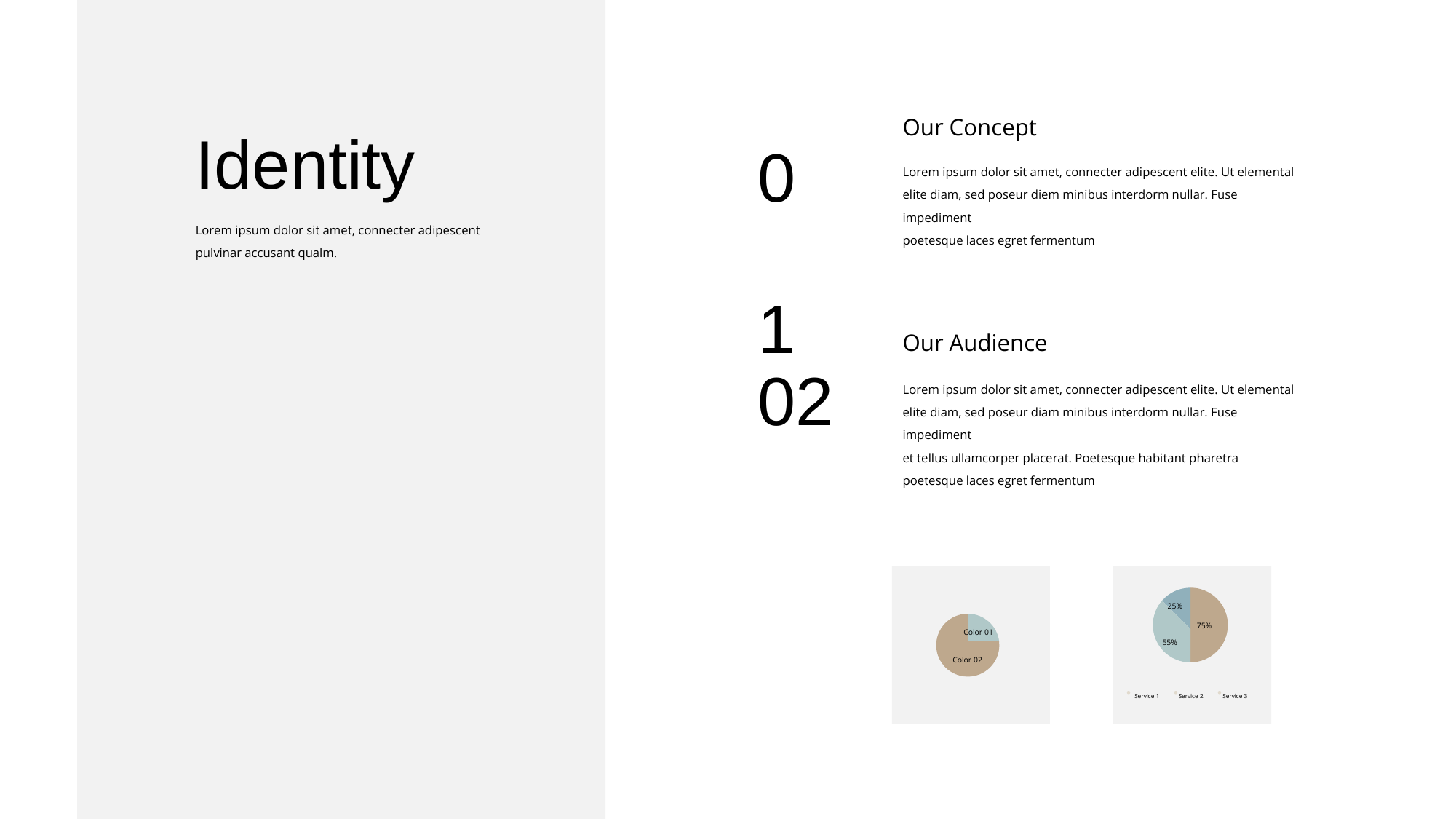

Identity
Lorem ipsum dolor sit amet, connecter adipescent pulvinar accusant qualm.
01
Our Concept
Lorem ipsum dolor sit amet, connecter adipescent elite. Ut elemental
elite diam, sed poseur diem minibus interdorm nullar. Fuse impediment
poetesque laces egret fermentum
02
Our Audience
Lorem ipsum dolor sit amet, connecter adipescent elite. Ut elemental
elite diam, sed poseur diam minibus interdorm nullar. Fuse impediment
et tellus ullamcorper placerat. Poetesque habitant pharetra
poetesque laces egret fermentum

25%

75%
55%
Service 1
Service 2
Service 3

Color 01

Color 02